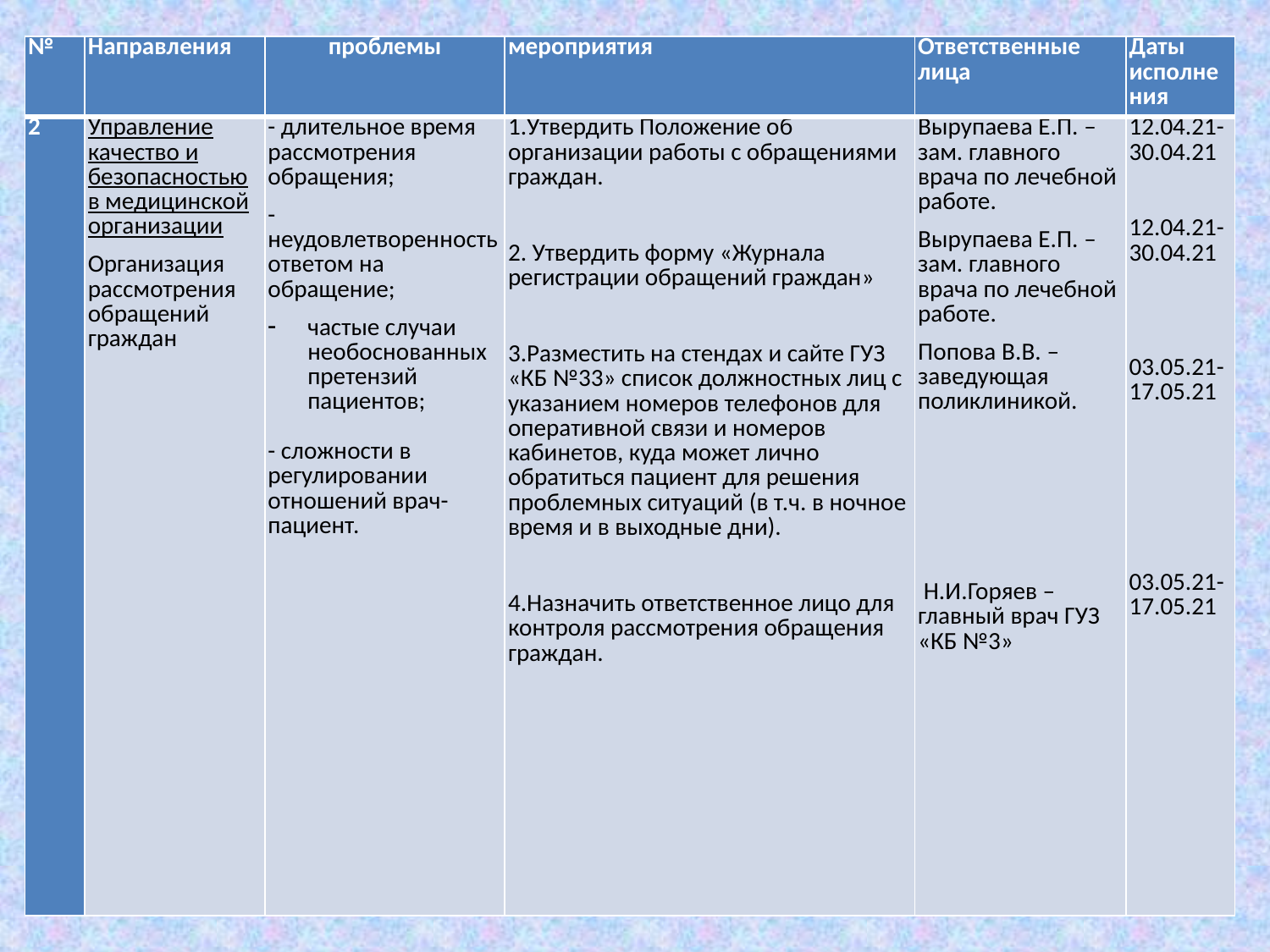

| № | Направления | проблемы | мероприятия | Ответственные лица | Даты исполнения |
| --- | --- | --- | --- | --- | --- |
| 2 | Управление качество и безопасностью в медицинской организации Организация рассмотрения обращений граждан | - длительное время рассмотрения обращения; -неудовлетворенность ответом на обращение; частые случаи необоснованных претензий пациентов; - сложности в регулировании отношений врач-пациент. | 1.Утвердить Положение об организации работы с обращениями граждан. 2. Утвердить форму «Журнала регистрации обращений граждан» 3.Разместить на стендах и сайте ГУЗ «КБ №33» список должностных лиц с указанием номеров телефонов для оперативной связи и номеров кабинетов, куда может лично обратиться пациент для решения проблемных ситуаций (в т.ч. в ночное время и в выходные дни). 4.Назначить ответственное лицо для контроля рассмотрения обращения граждан. | Вырупаева Е.П. – зам. главного врача по лечебной работе. Вырупаева Е.П. – зам. главного врача по лечебной работе. Попова В.В. – заведующая поликлиникой.          Н.И.Горяев – главный врач ГУЗ «КБ №3» | 12.04.21-30.04.21   12.04.21-30.04.21   03.05.21-17.05.21         03.05.21-17.05.21 |
#